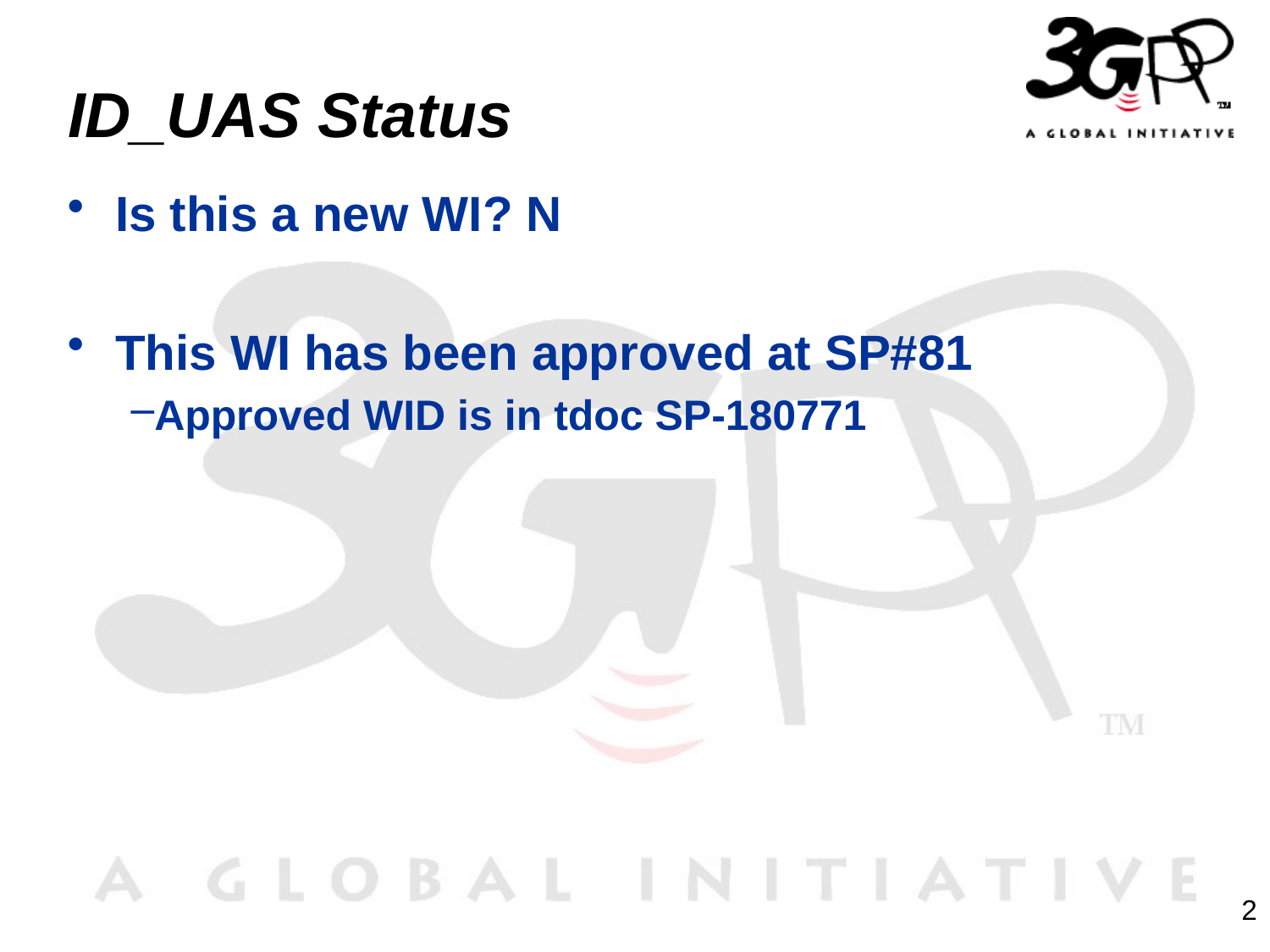

# ID_UAS Status
Is this a new WI? N

This WI has been approved at SP#81
Approved WID is in tdoc SP-180771
2